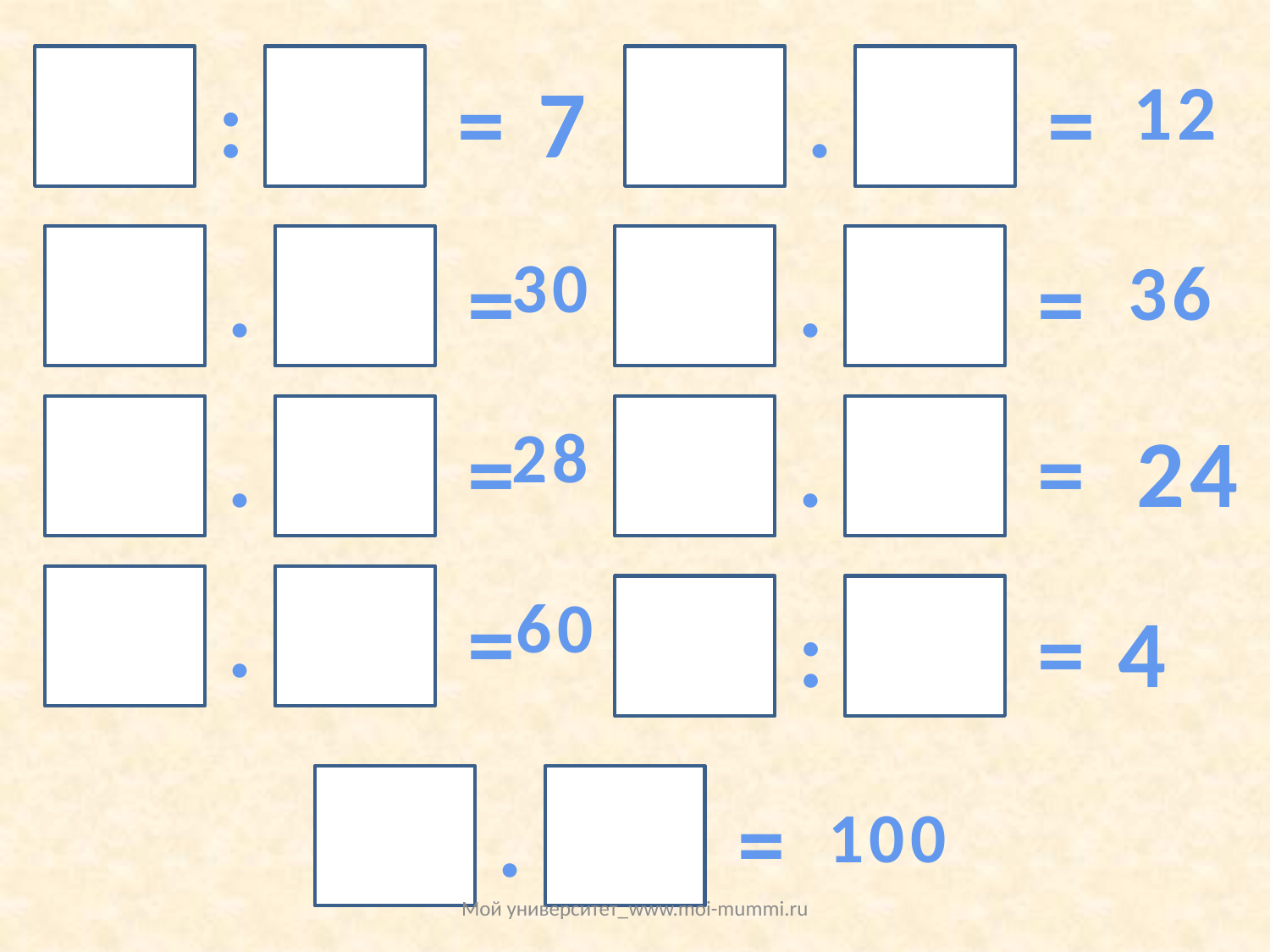

:
=
7

.
=
12

.
=
30

.
=
36

.
=
28

.
=
60

:
=
4

.
=
100

.
=
24
Мой университет_www.moi-mummi.ru